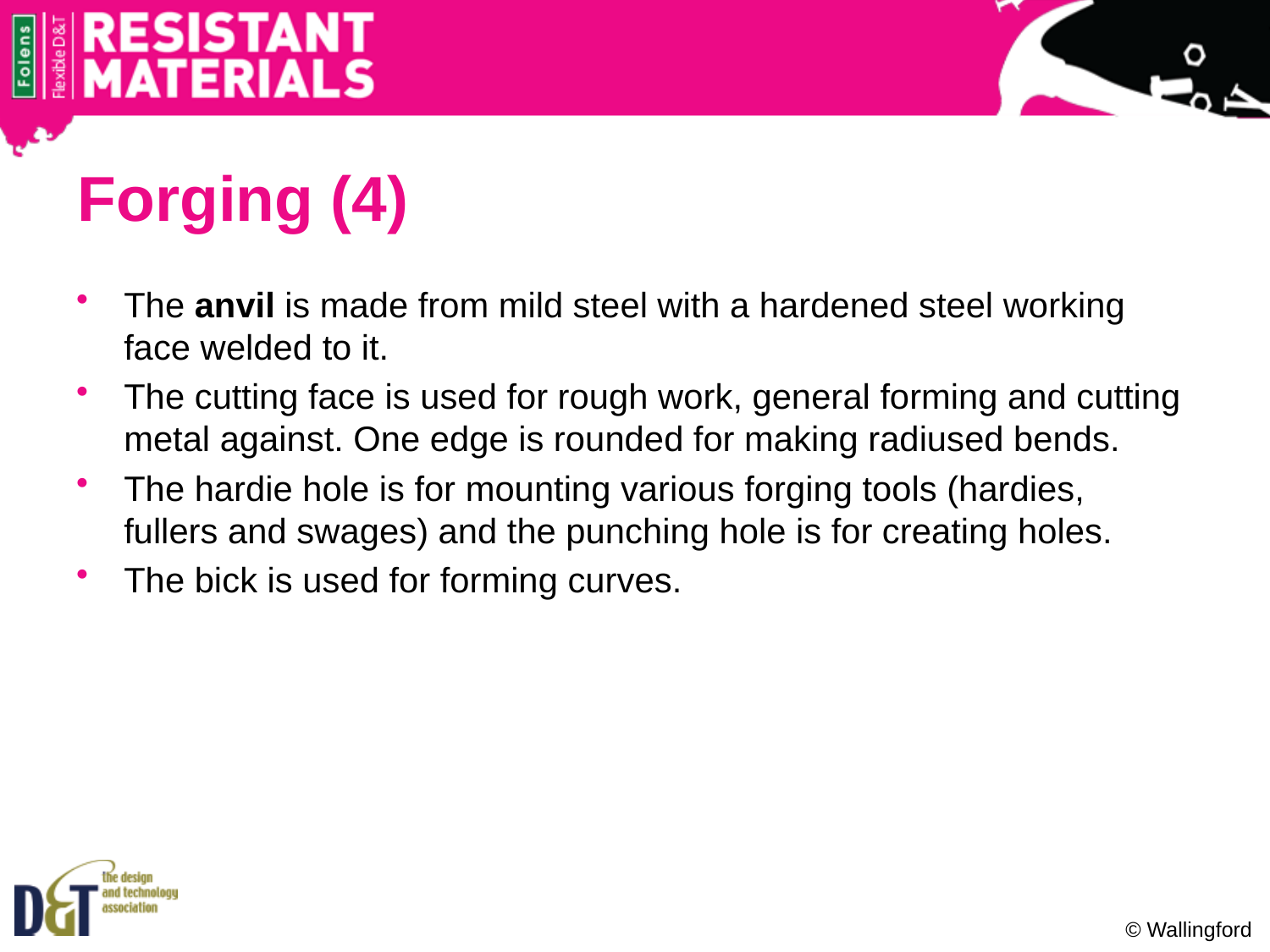

# Forging (4)
The anvil is made from mild steel with a hardened steel working face welded to it.
The cutting face is used for rough work, general forming and cutting metal against. One edge is rounded for making radiused bends.
The hardie hole is for mounting various forging tools (hardies, fullers and swages) and the punching hole is for creating holes.
The bick is used for forming curves.
© Wallingford